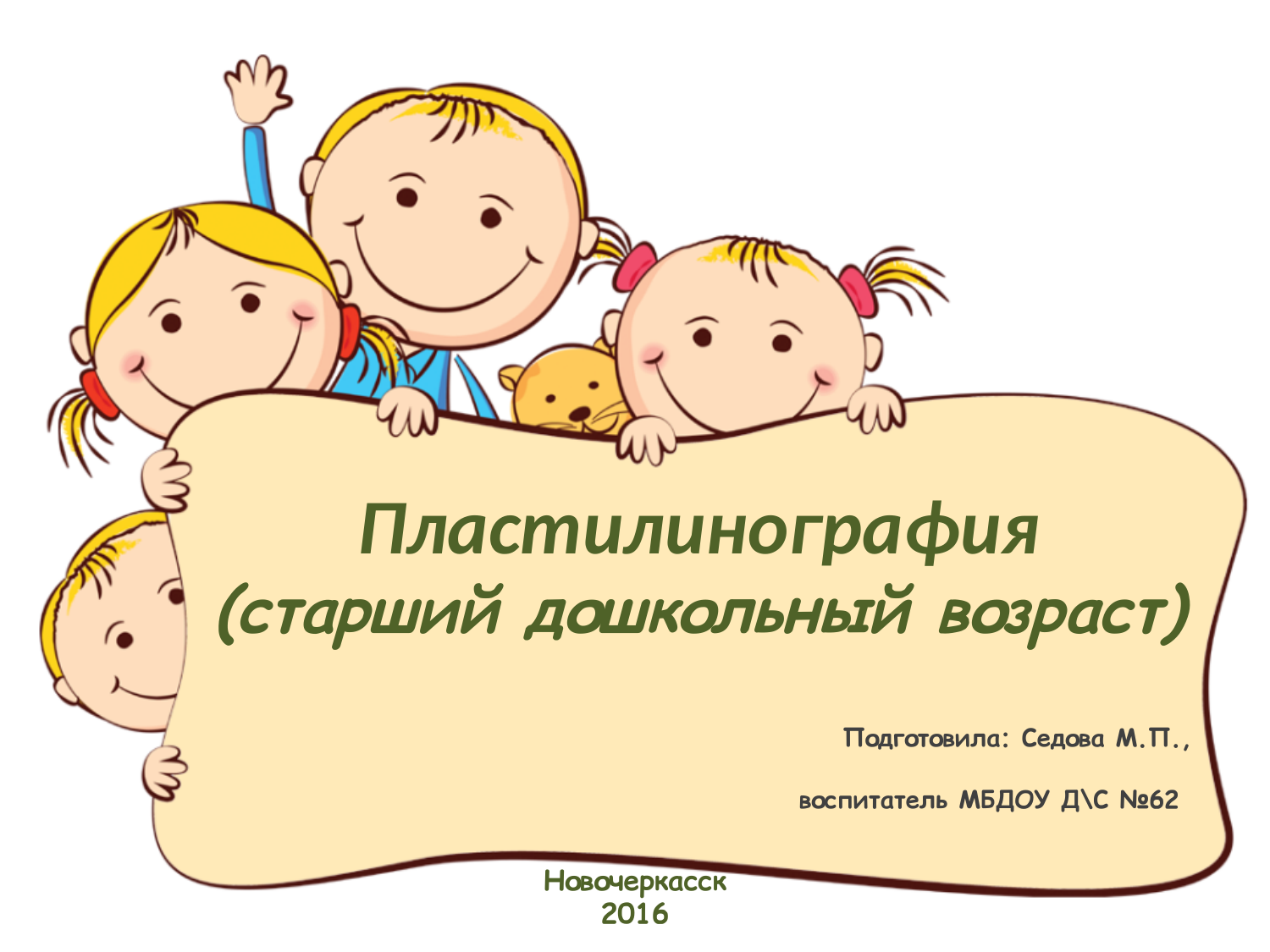

# Пластилинография (старший дошкольный возраст)
Подготовила: Седова М.П.,
воспитатель МБДОУ Д\С №62
Новочеркасск
2016